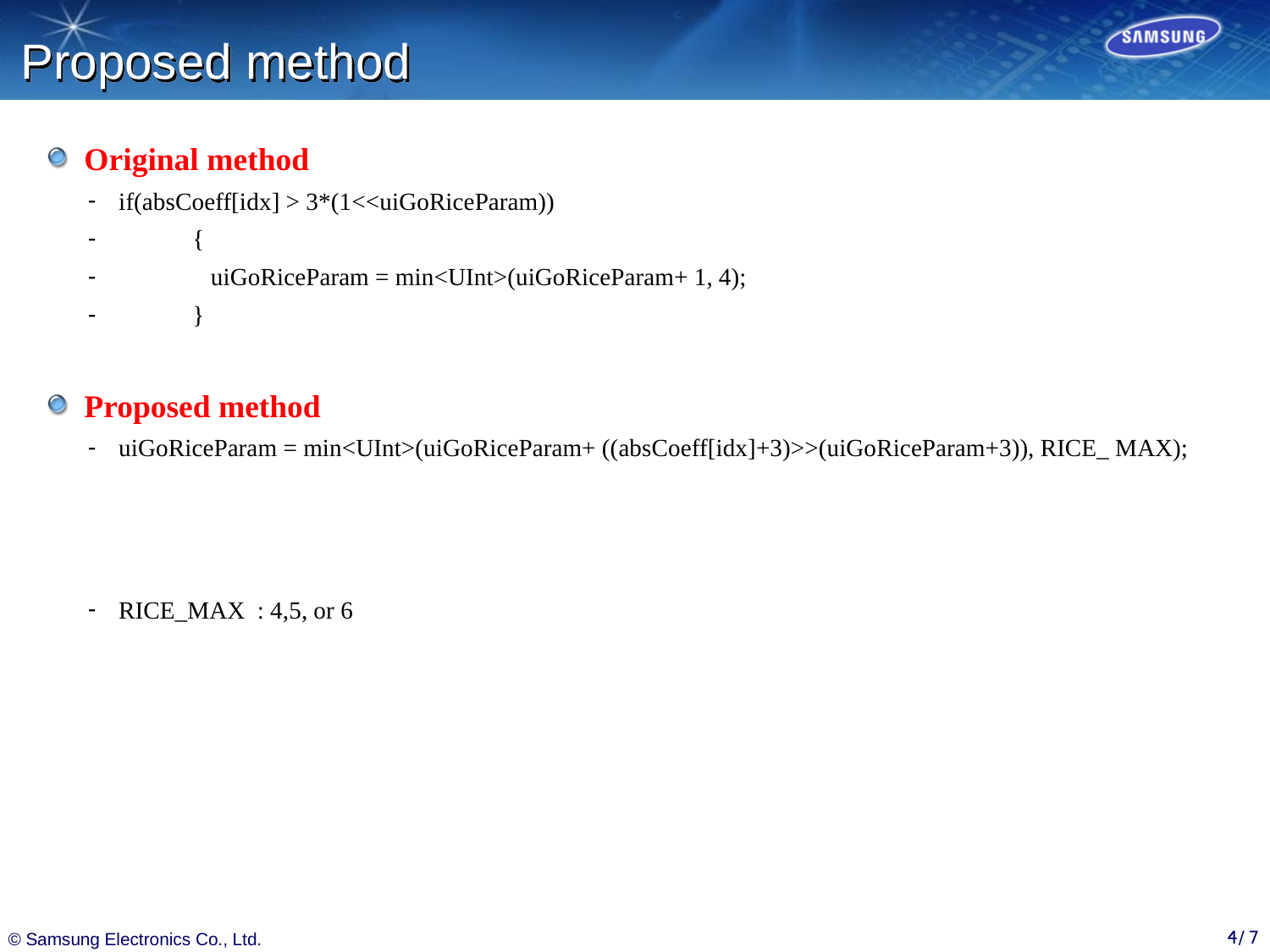

# Proposed method
Original method
if(absCoeff[idx] > 3*(1<<uiGoRiceParam))
            {
               uiGoRiceParam = min<UInt>(uiGoRiceParam+ 1, 4);
            }

Proposed method
uiGoRiceParam = min<UInt>(uiGoRiceParam+ ((absCoeff[idx]+3)>>(uiGoRiceParam+3)), RICE_ MAX);

RICE_MAX  : 4,5, or 6